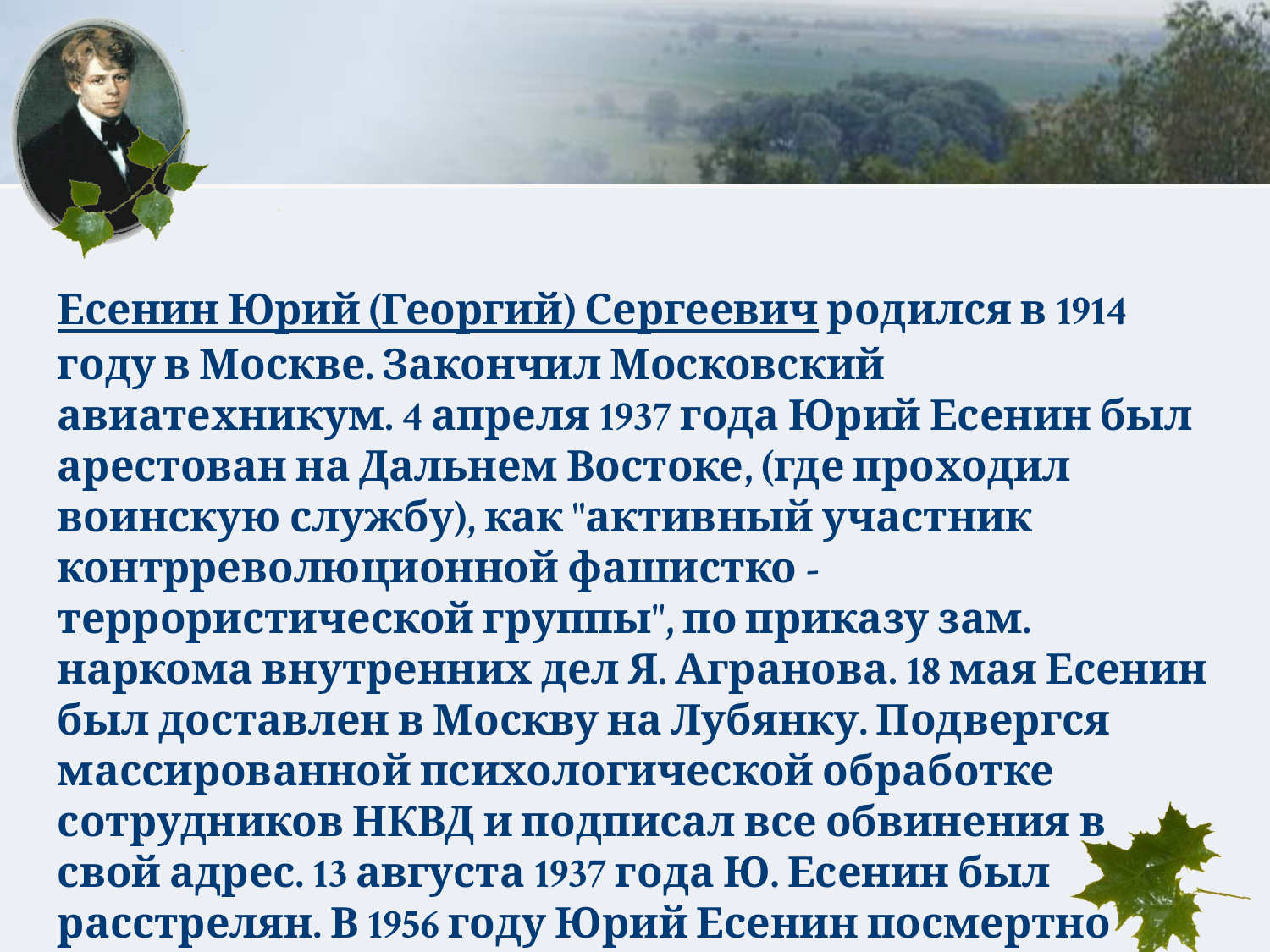

Есенин Юрий (Георгий) Сергеевич родился в 1914 году в Москве. Закончил Московский авиатехникум. 4 апреля 1937 года Юрий Есенин был арестован на Дальнем Востоке, (где проходил воинскую службу), как "активный участник контрреволюционной фашистко - террористической группы", по приказу зам. наркома внутренних дел Я. Агранова. 18 мая Есенин был доставлен в Москву на Лубянку. Подвергся массированной психологической обработке сотрудников НКВД и подписал все обвинения в свой адрес. 13 августа 1937 года Ю. Есенин был расстрелян. В 1956 году Юрий Есенин посмертно реабилитирован.